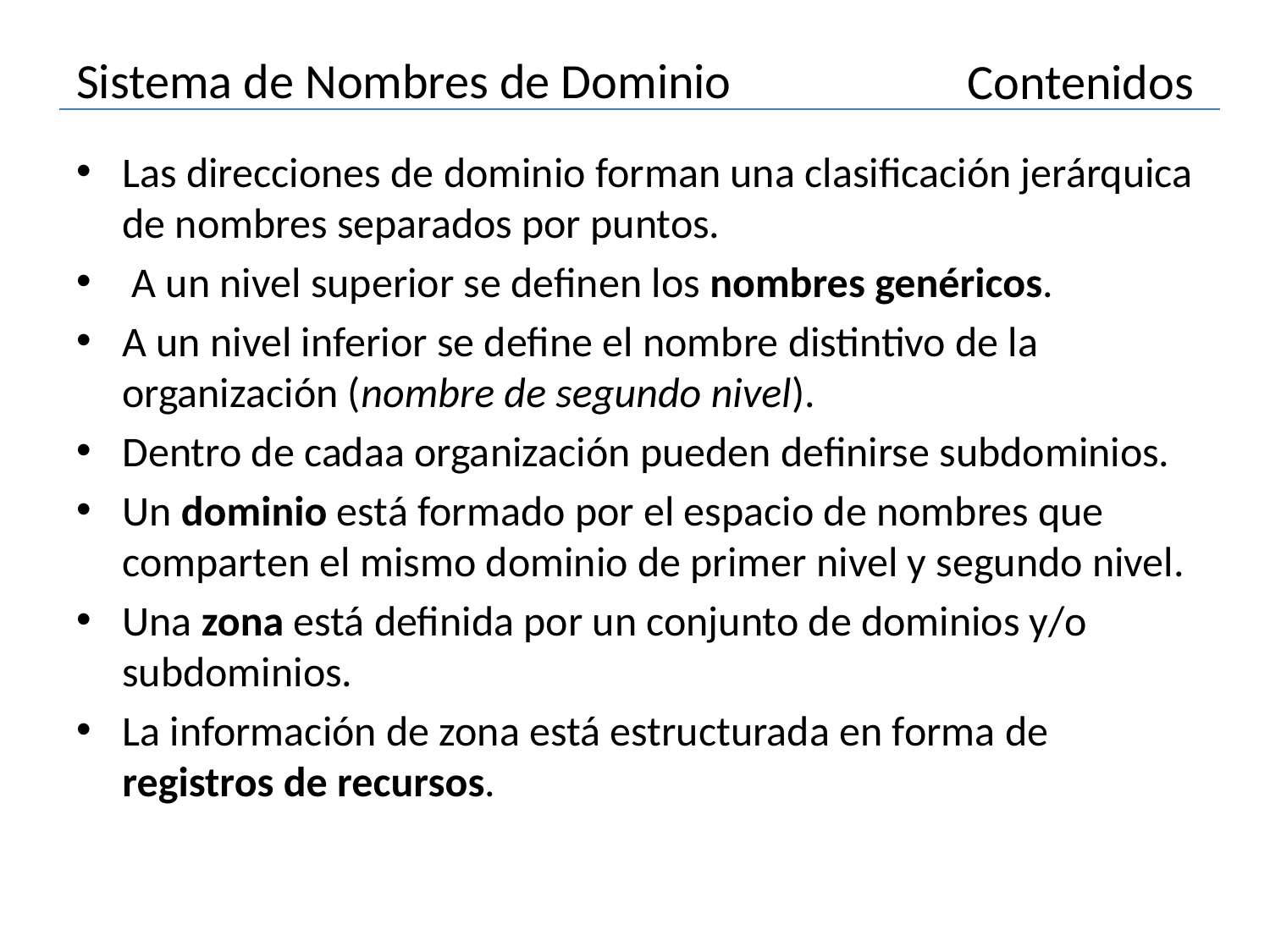

# Sistema de Nombres de Dominio
Contenidos
Las direcciones de dominio forman una clasificación jerárquica de nombres separados por puntos.
 A un nivel superior se definen los nombres genéricos.
A un nivel inferior se define el nombre distintivo de la organización (nombre de segundo nivel).
Dentro de cadaa organización pueden definirse subdominios.
Un dominio está formado por el espacio de nombres que comparten el mismo dominio de primer nivel y segundo nivel.
Una zona está definida por un conjunto de dominios y/o subdominios.
La información de zona está estructurada en forma de registros de recursos.